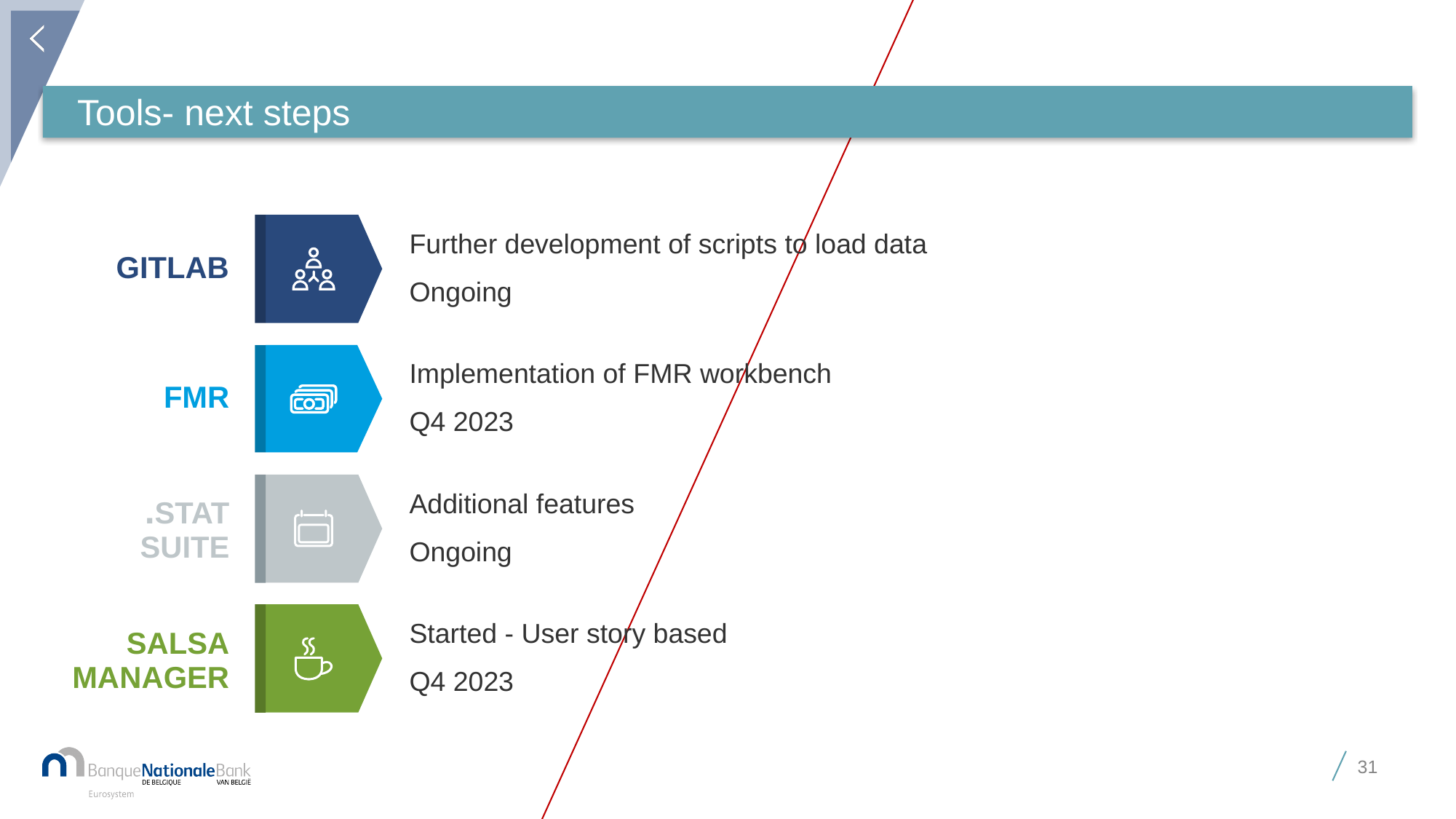

Insert/edit an Icon
If necessary, delete the existing icon
by using the ‘Backspace key’. Go to
the tab ‘Slidebuilder’ and click
on the button ‘Icons’.
1

Icons
2
Select the preferred category and icon
and click on  ‘Insert’.
Invoegen
3
Drag the icon to the preferred position on the slide. To give the icon a different colour, go to the tab ‘Drawing Tools’ - ‘Format’ and click on ‘Shappe Fill’.

Shape Fill

4
Choose one of the theme colors
of the set colorpallet.

Shape Fill

Colours

Want to know more?
Go to the tab 'SLIDEBUILDER’ and click
on the button 'Support & Inspiration'

Support &
Inspiration

# Tools- next steps
GITLAB
Further development of scripts to load data
Ongoing

Implementation of FMR workbench
Q4 2023
FMR

.STAT SUITE
Additional features
Ongoing

SALSA manager
Started - User story based
Q4 2023

31
07 June 2023